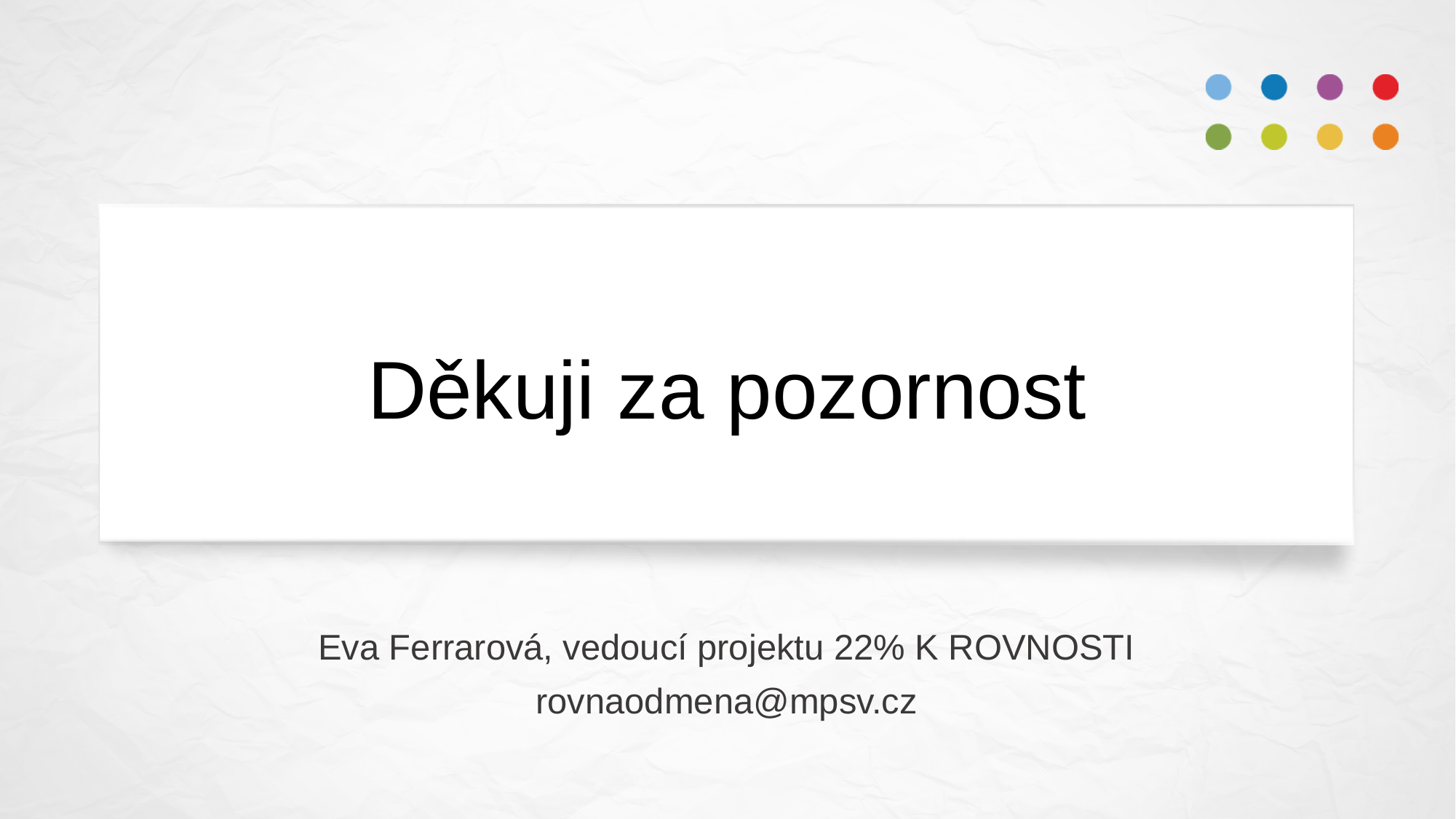

# Děkuji za pozornost
Eva Ferrarová, vedoucí projektu 22% K ROVNOSTI
rovnaodmena@mpsv.cz